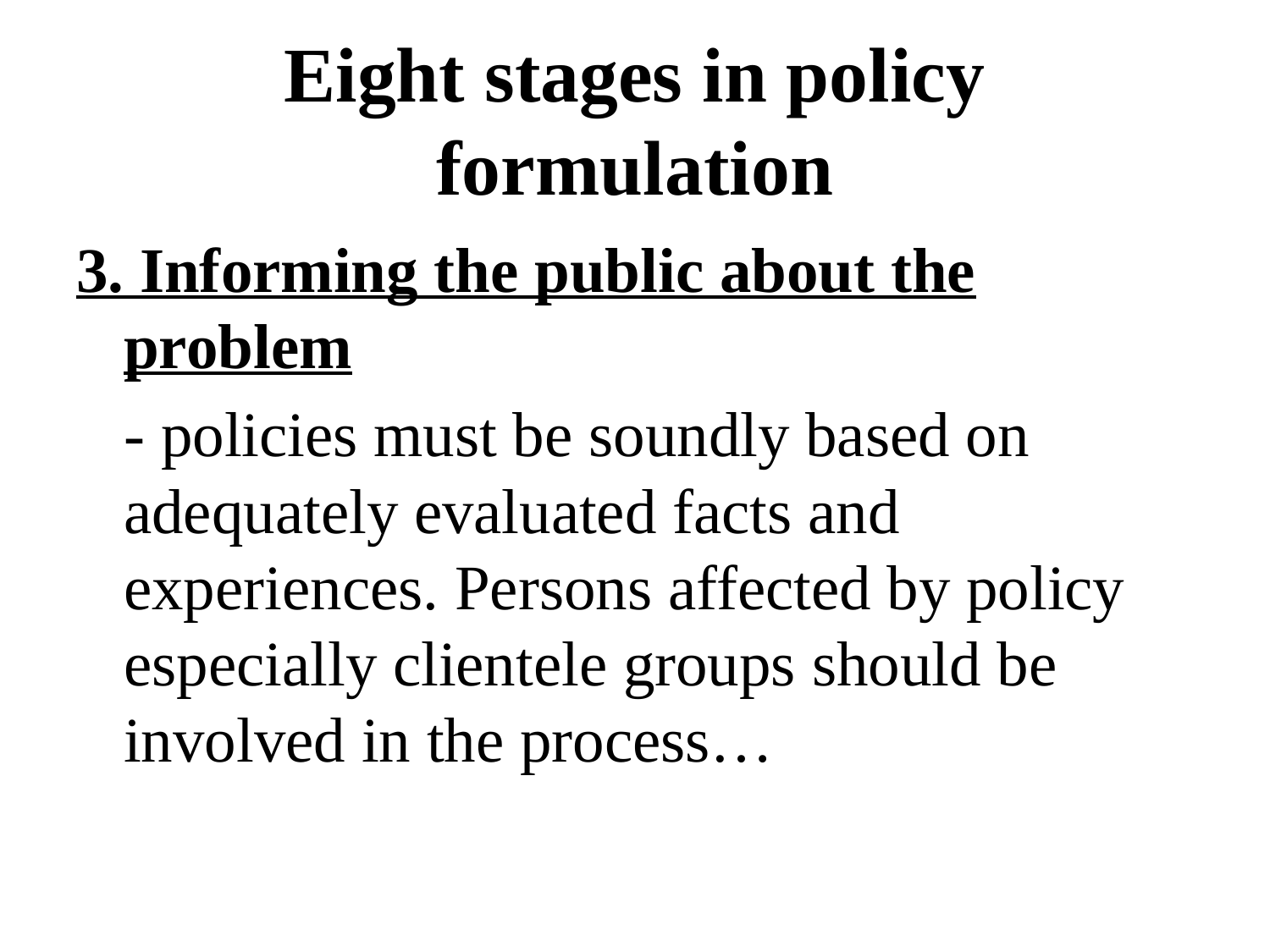

# Eight stages in policy formulation
3. Informing the public about the problem
	- policies must be soundly based on adequately evaluated facts and experiences. Persons affected by policy especially clientele groups should be involved in the process…